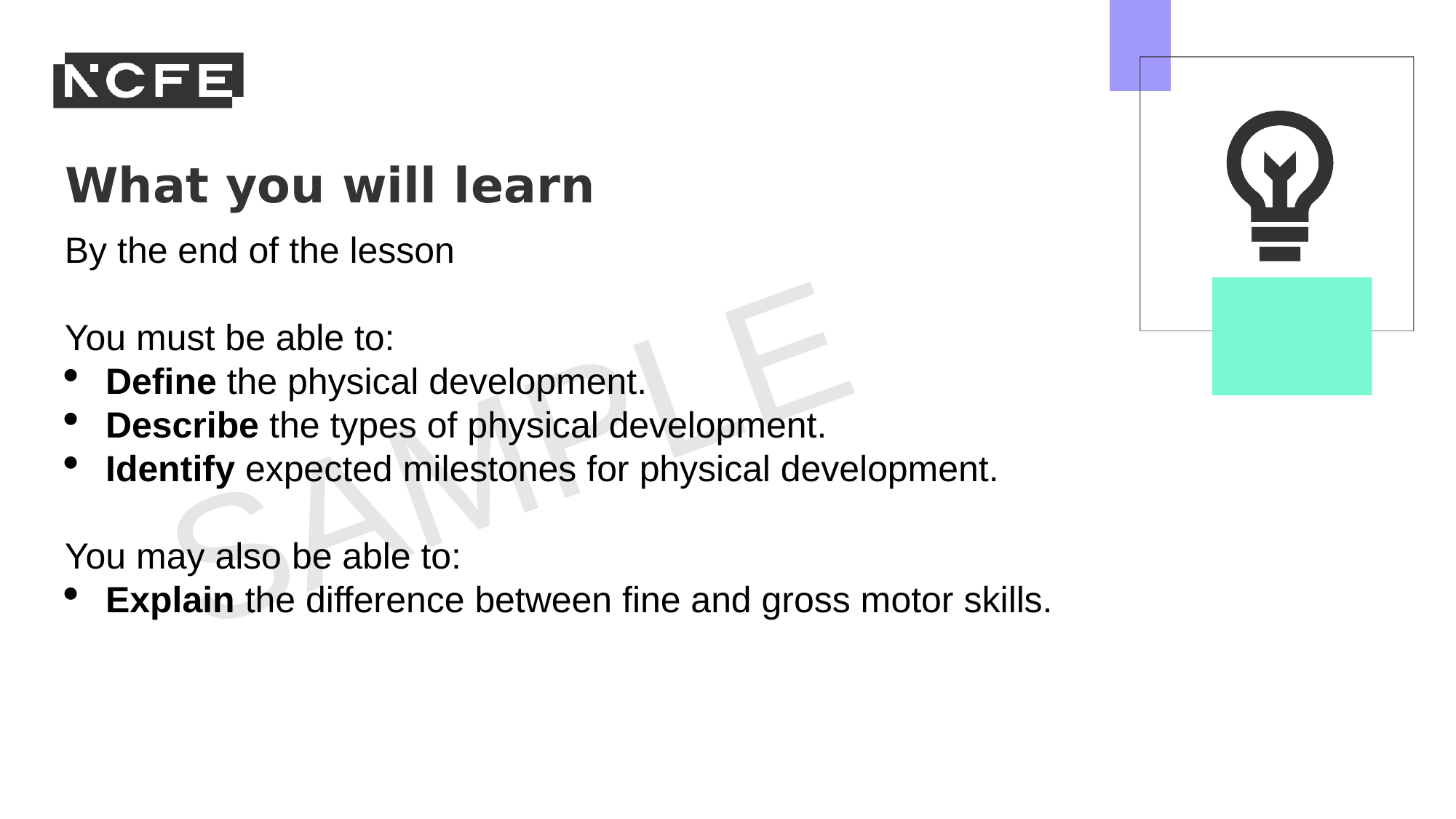

By the end of the lesson

You must be able to:
Define the physical development.
Describe the types of physical development.
Identify expected milestones for physical development.

You may also be able to:
Explain the difference between fine and gross motor skills.